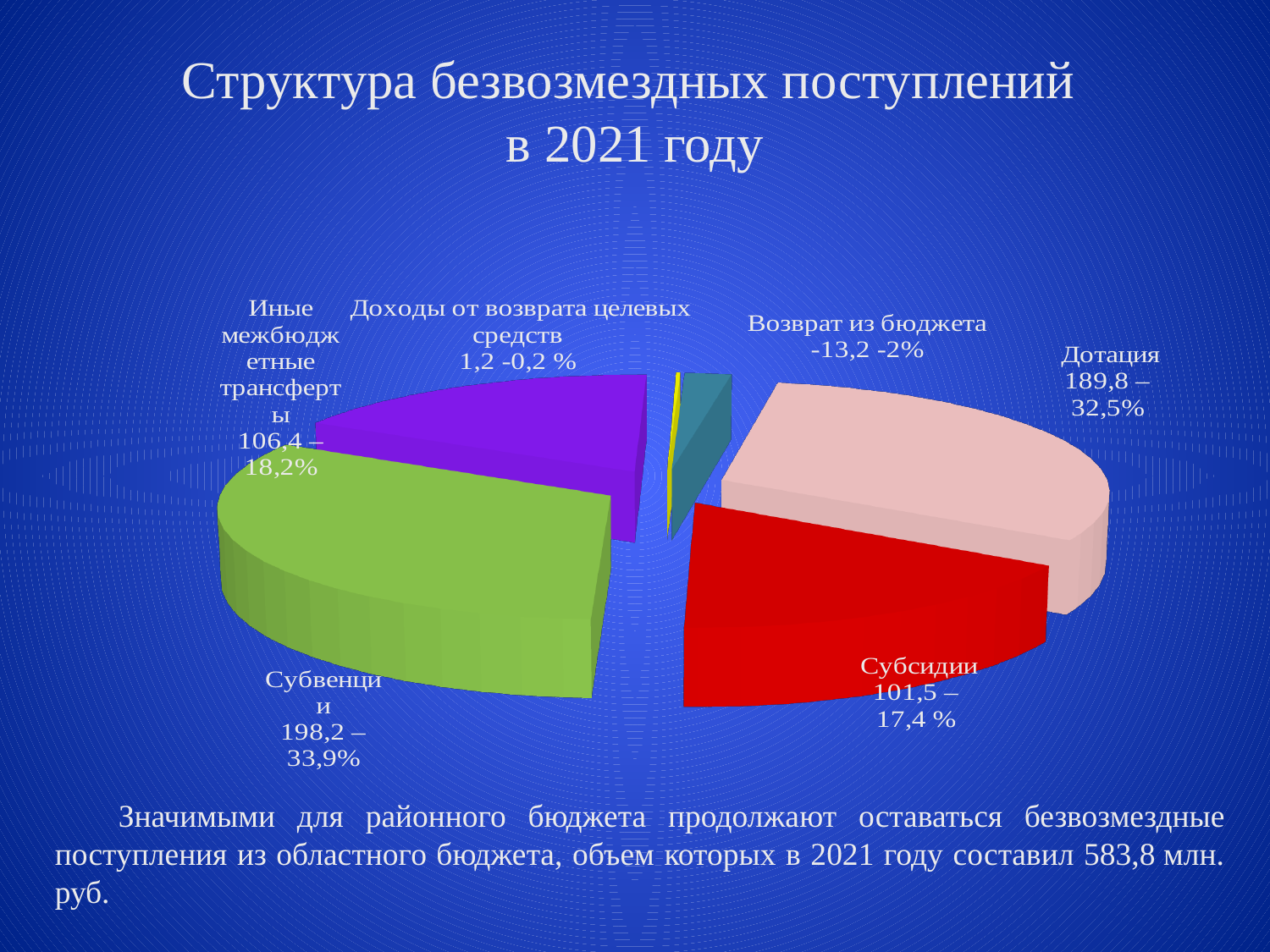

# Структура безвозмездных поступлений в 2021 году

[unsupported chart]

Значимыми для районного бюджета продолжают оставаться безвозмездные поступления из областного бюджета, объем которых в 2021 году составил 583,8 млн. руб.